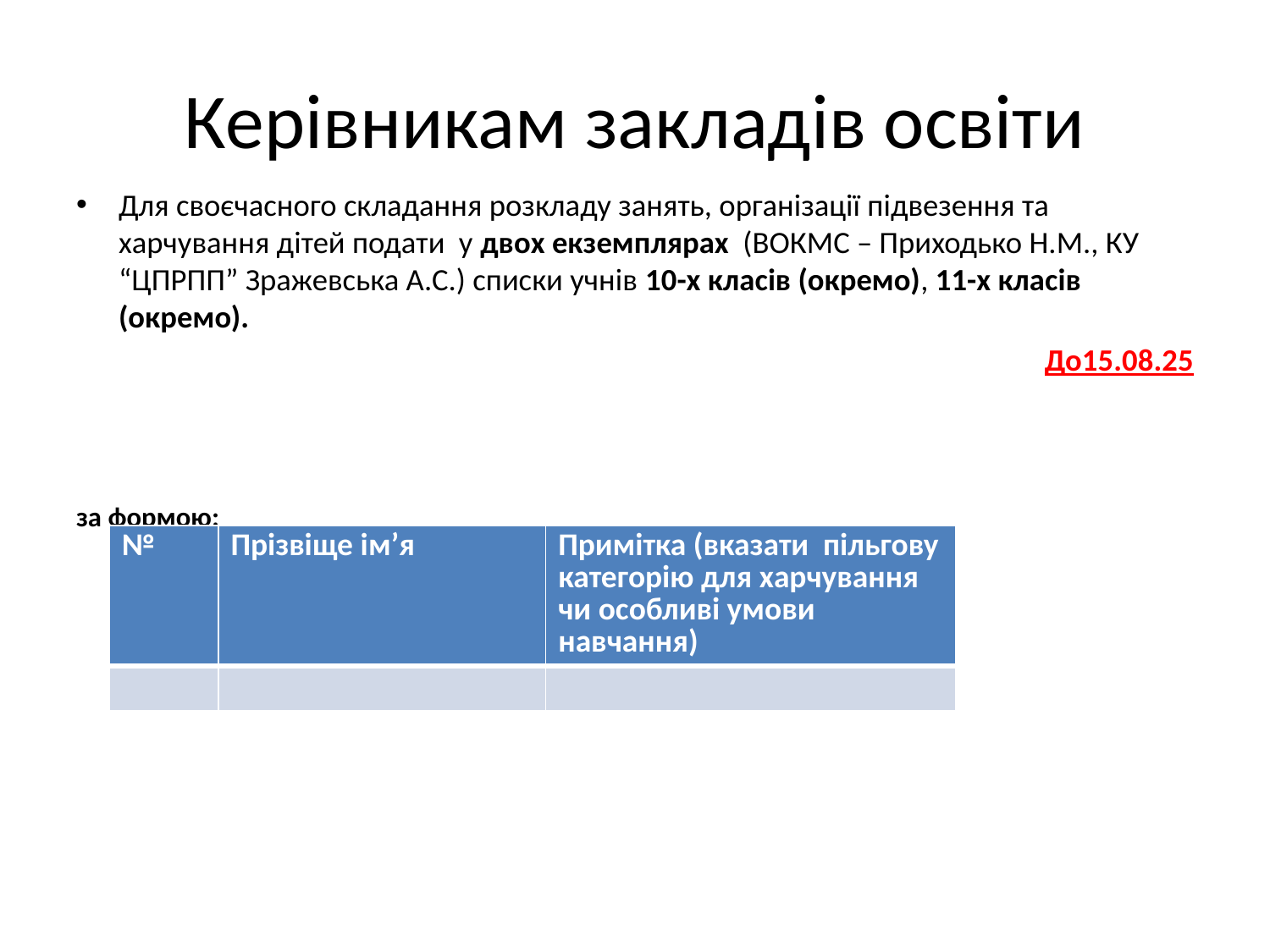

# Керівникам закладів освіти
Для своєчасного складання розкладу занять, організації підвезення та харчування дітей подати  у двох екземплярах  (ВОКМС – Приходько Н.М., КУ “ЦПРПП” Зражевська А.С.) списки учнів 10-х класів (окремо), 11-х класів (окремо).
До15.08.25

за формою:

| № | Прізвіще ім’я | Примітка (вказати пільгову категорію для харчування чи особливі умови навчання) |
| --- | --- | --- |
|  |  |  |